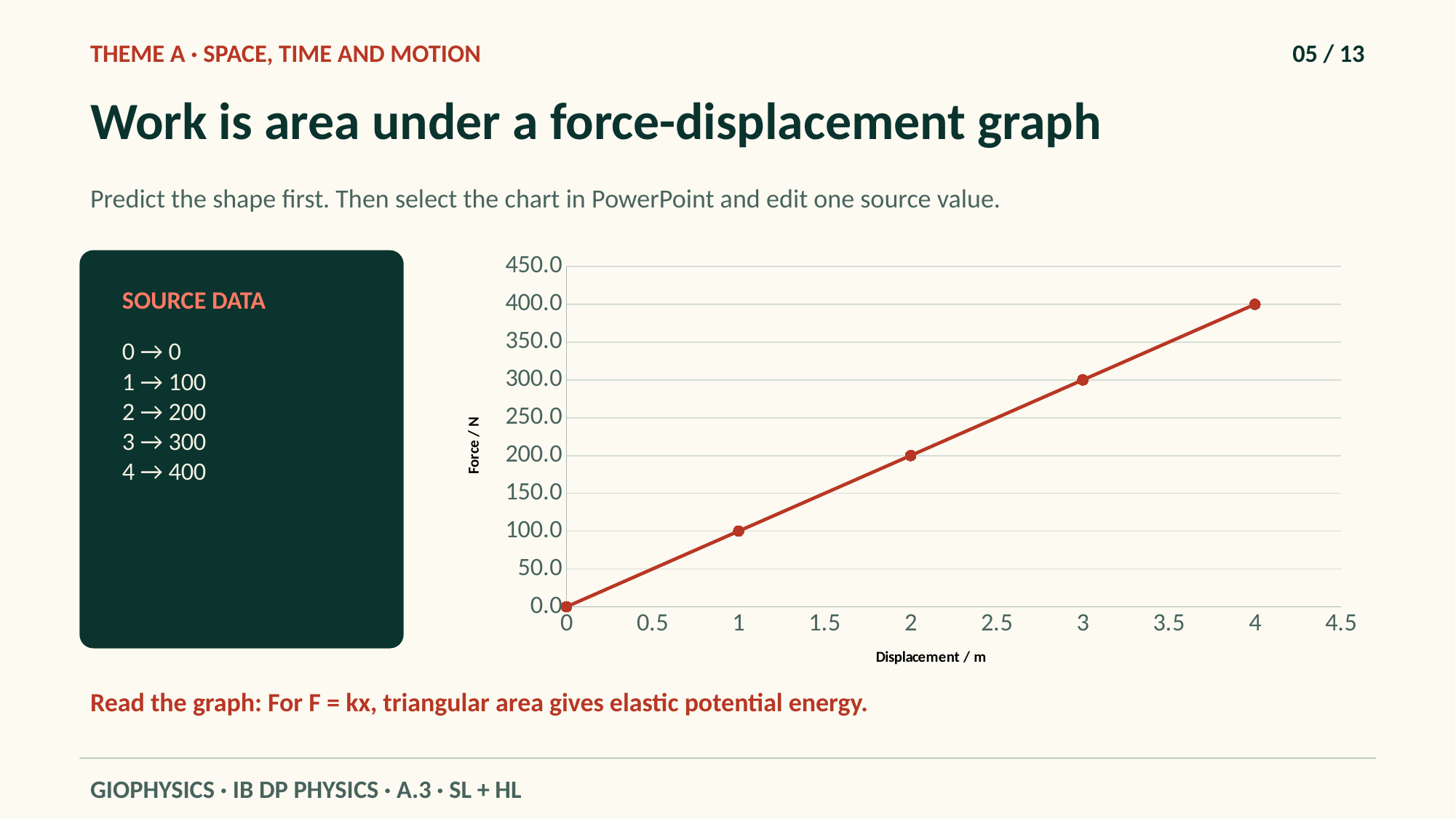

THEME A · SPACE, TIME AND MOTION
05 / 13
Work is area under a force-displacement graph
Predict the shape first. Then select the chart in PowerPoint and edit one source value.

### Chart

| Category |  |
|---|---|
SOURCE DATA
0 → 0
1 → 100
2 → 200
3 → 300
4 → 400
Read the graph: For F = kx, triangular area gives elastic potential energy.

GIOPHYSICS · IB DP PHYSICS · A.3 · SL + HL